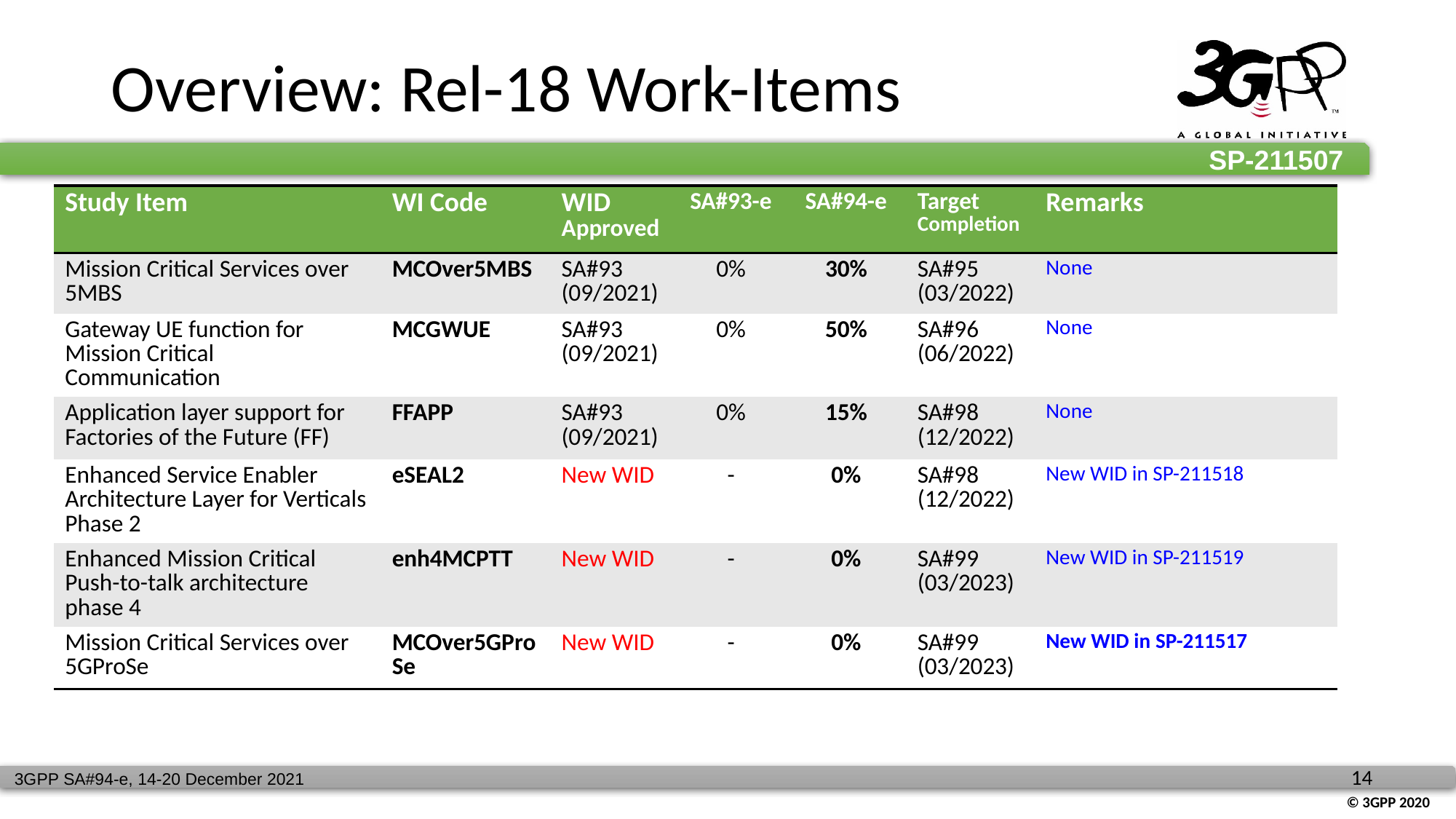

# Overview: Rel-18 Work-Items
| Study Item | WI Code | WID Approved | SA#93-e | SA#94-e | Target Completion | Remarks |
| --- | --- | --- | --- | --- | --- | --- |
| Mission Critical Services over 5MBS | MCOver5MBS | SA#93 (09/2021) | 0% | 30% | SA#95 (03/2022) | None |
| Gateway UE function for Mission Critical Communication | MCGWUE | SA#93 (09/2021) | 0% | 50% | SA#96 (06/2022) | None |
| Application layer support for Factories of the Future (FF) | FFAPP | SA#93 (09/2021) | 0% | 15% | SA#98 (12/2022) | None |
| Enhanced Service Enabler Architecture Layer for Verticals Phase 2 | eSEAL2 | New WID | - | 0% | SA#98 (12/2022) | New WID in SP-211518 |
| Enhanced Mission Critical Push-to-talk architecture phase 4 | enh4MCPTT | New WID | - | 0% | SA#99 (03/2023) | New WID in SP-211519 |
| Mission Critical Services over 5GProSe | MCOver5GProSe | New WID | - | 0% | SA#99 (03/2023) | New WID in SP-211517 |